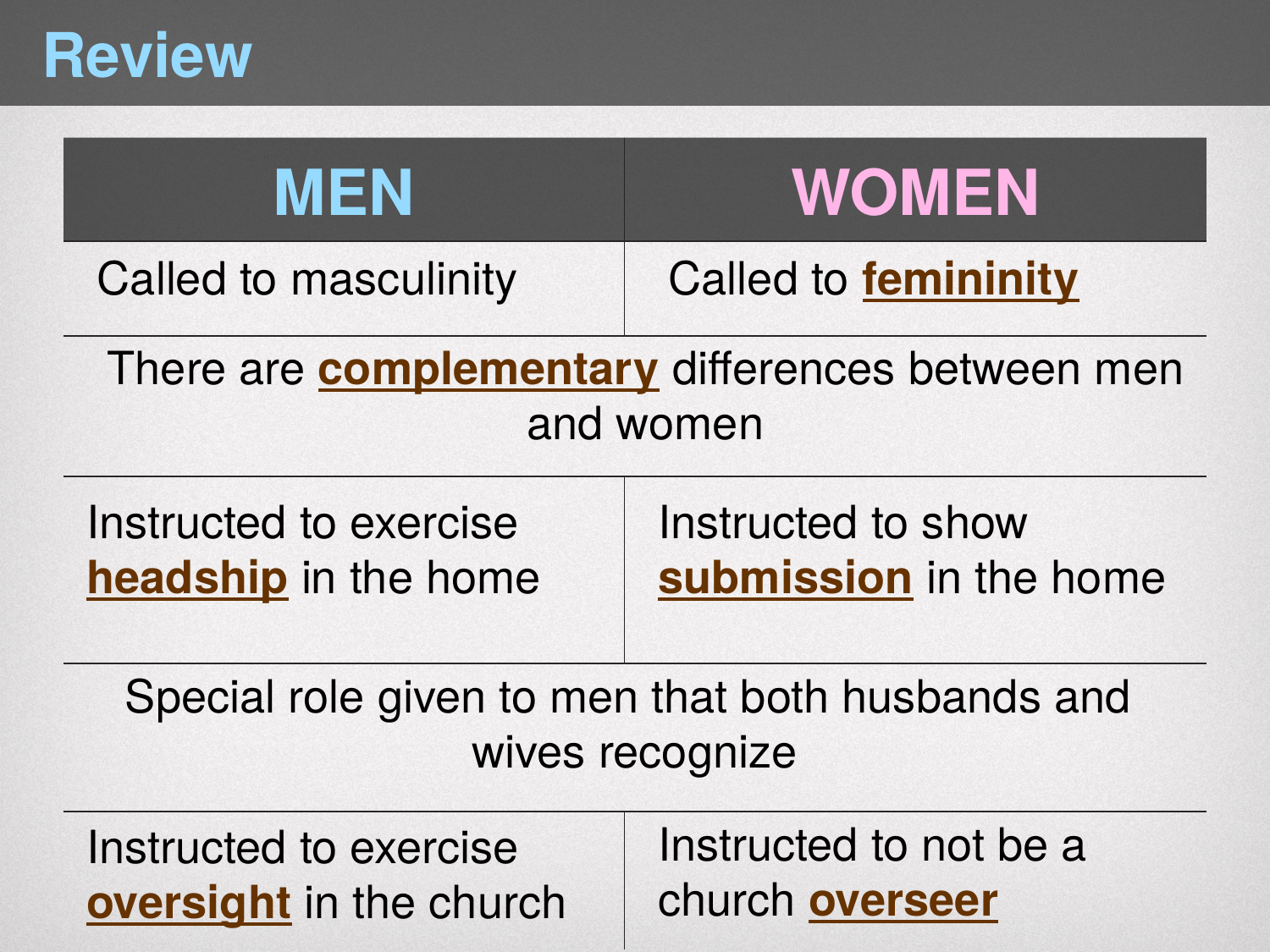

Review
| MEN | WOMEN |
| --- | --- |
|  |  |
|  |  |
|  |  |
|  |  |
|  |  |
Called to masculinity
Called to femininity
There are complementary differences between men and women
Instructed to exercise headship in the home
Instructed to show submission in the home
Special role given to men that both husbands and
wives recognize
Instructed to not be a church overseer
Instructed to exercise oversight in the church